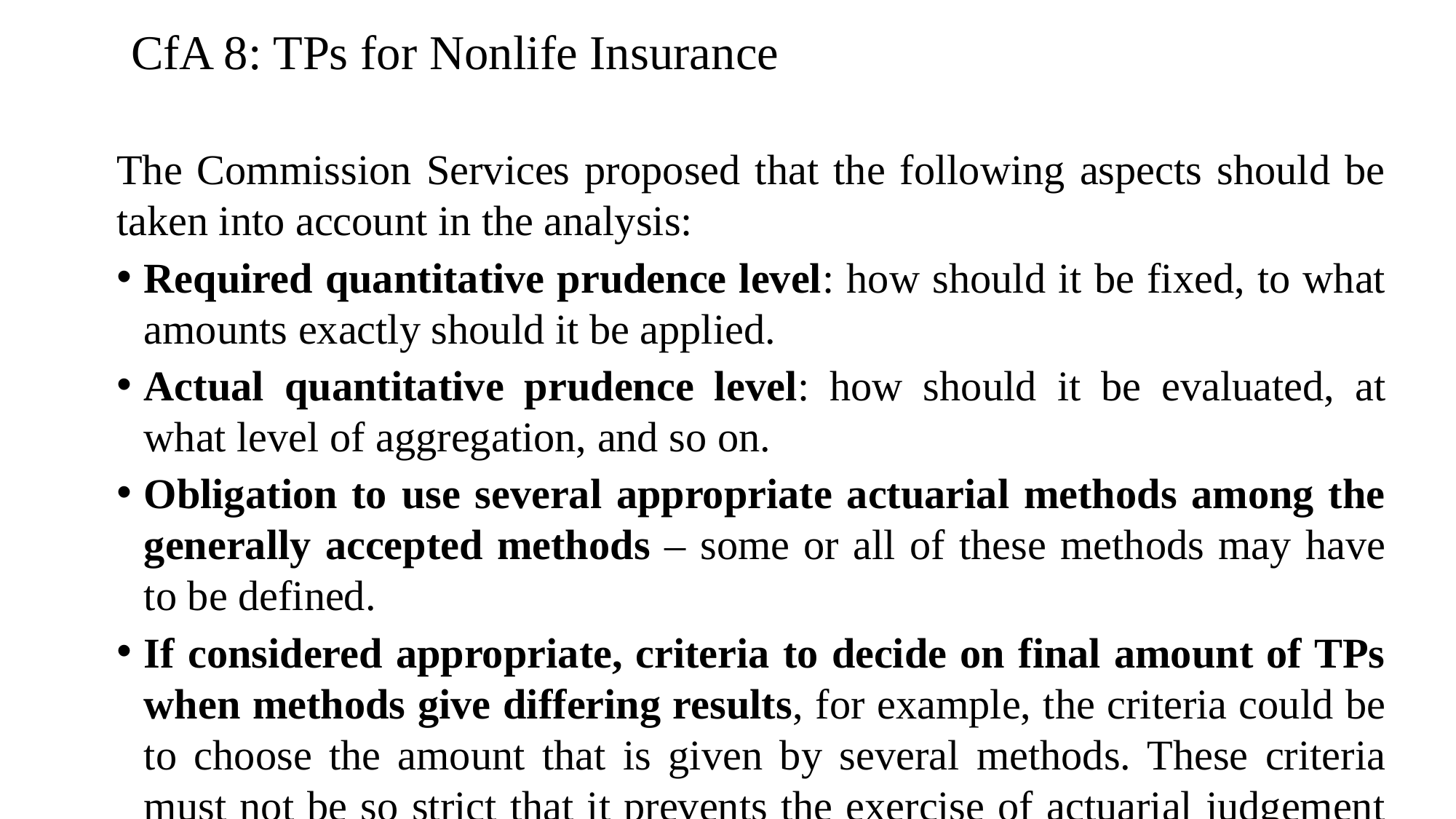

# CfA 8: TPs for Nonlife Insurance
The Commission Services proposed that the following aspects should be taken into account in the analysis:
Required quantitative prudence level: how should it be fixed, to what amounts exactly should it be applied.
Actual quantitative prudence level: how should it be evaluated, at what level of aggregation, and so on.
Obligation to use several appropriate actuarial methods among the generally accepted methods – some or all of these methods may have to be defined.
If considered appropriate, criteria to decide on final amount of TPs when methods give differing results, for example, the criteria could be to choose the amount that is given by several methods. These criteria must not be so strict that it prevents the exercise of actuarial judgement and discretion.
Introduction of a detailed annual report on the valuation of technical liabilities making explicit the actuarial and economic assumptions made, their evolution over time, and the reasons for the benefits or losses of liquidation. This report should also disclose the RMs above the expected value included in the TPs and the justification of the discount rate used.